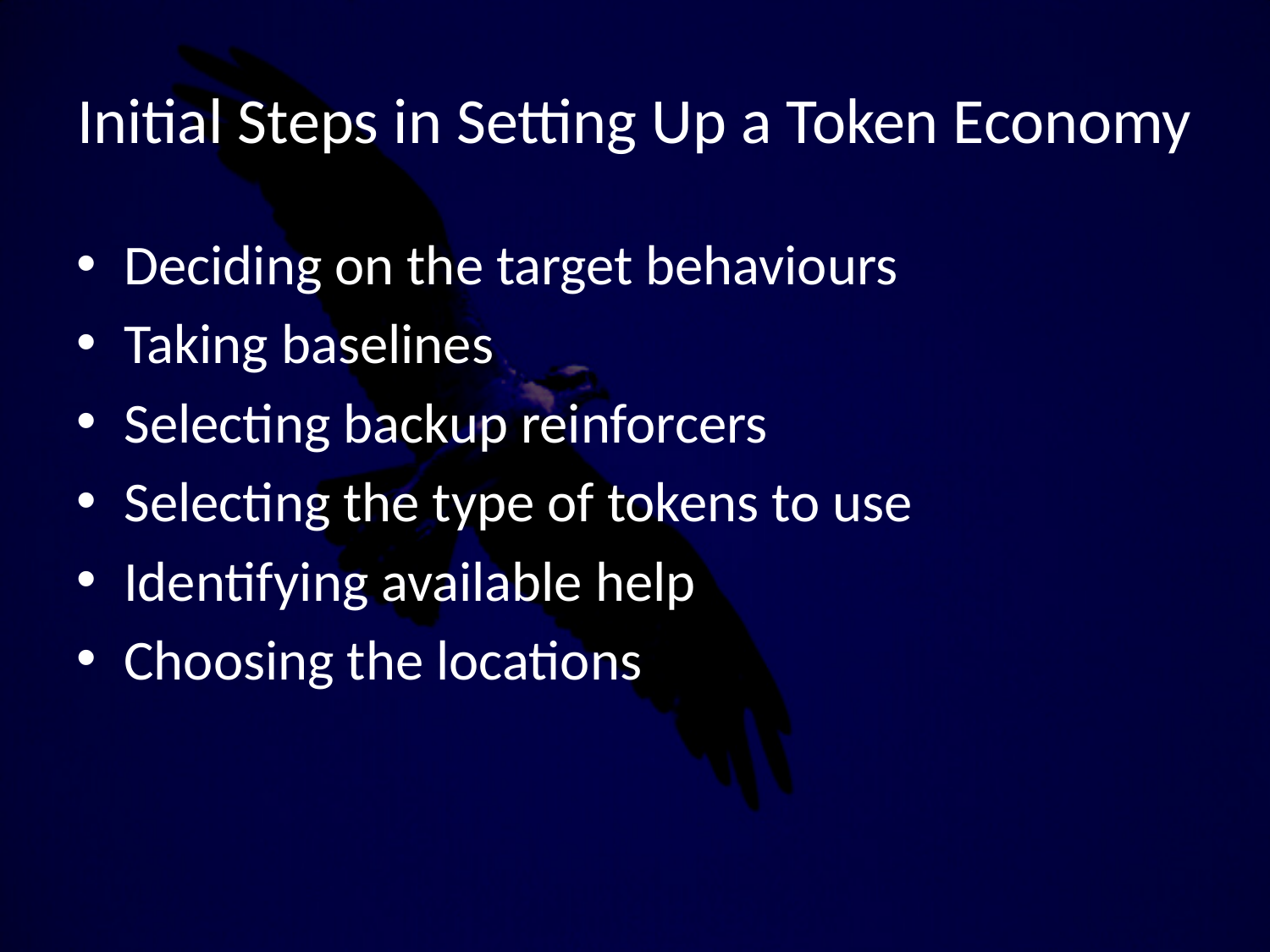

# Initial Steps in Setting Up a Token Economy
Deciding on the target behaviours
Taking baselines
Selecting backup reinforcers
Selecting the type of tokens to use
Identifying available help
Choosing the locations